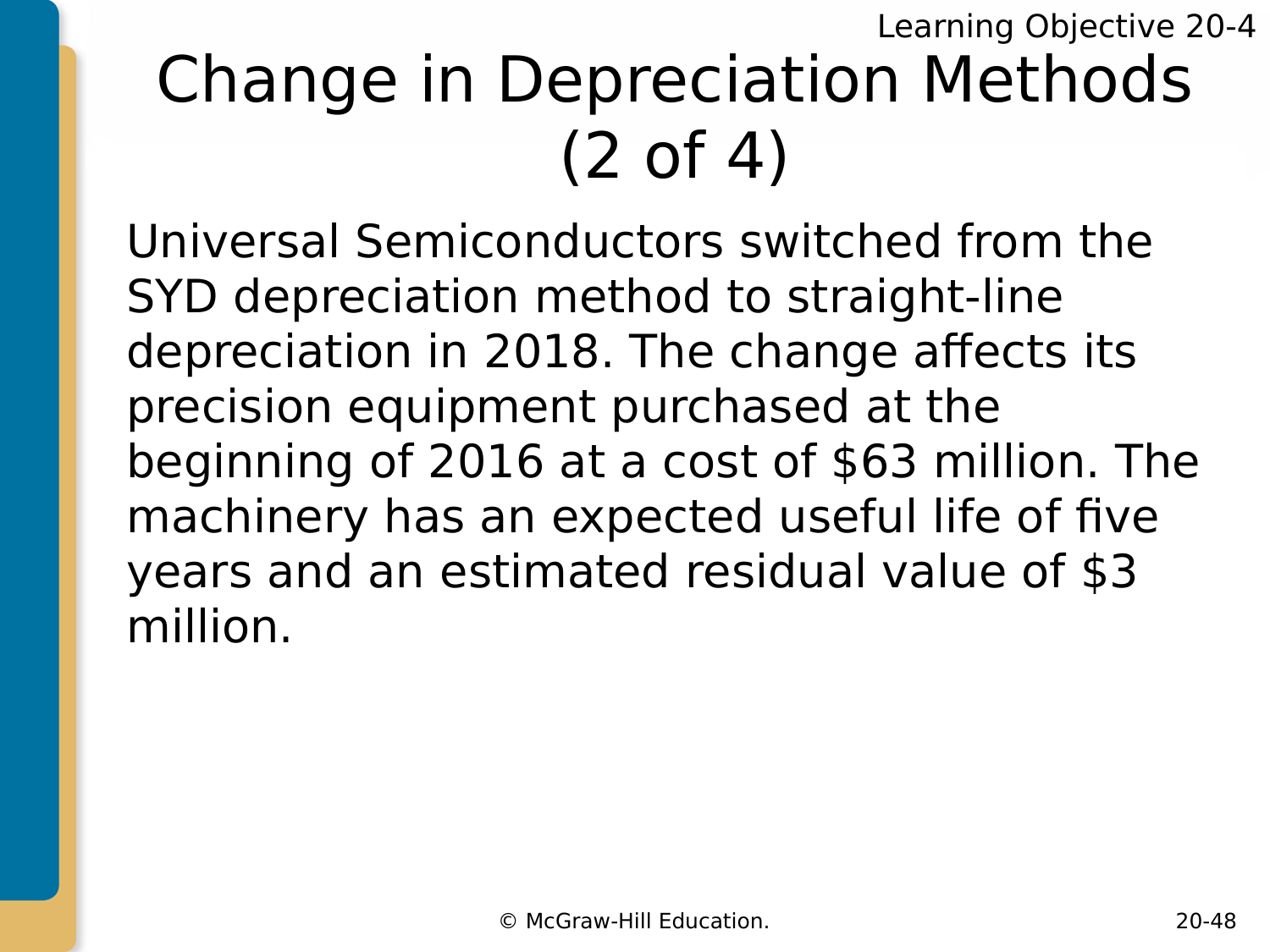

Learning Objective 20-4
# Change in Depreciation Methods (2 of 4)
Universal Semiconductors switched from the SYD depreciation method to straight-line depreciation in 2018. The change affects its precision equipment purchased at the beginning of 2016 at a cost of $63 million. The machinery has an expected useful life of five years and an estimated residual value of $3 million.